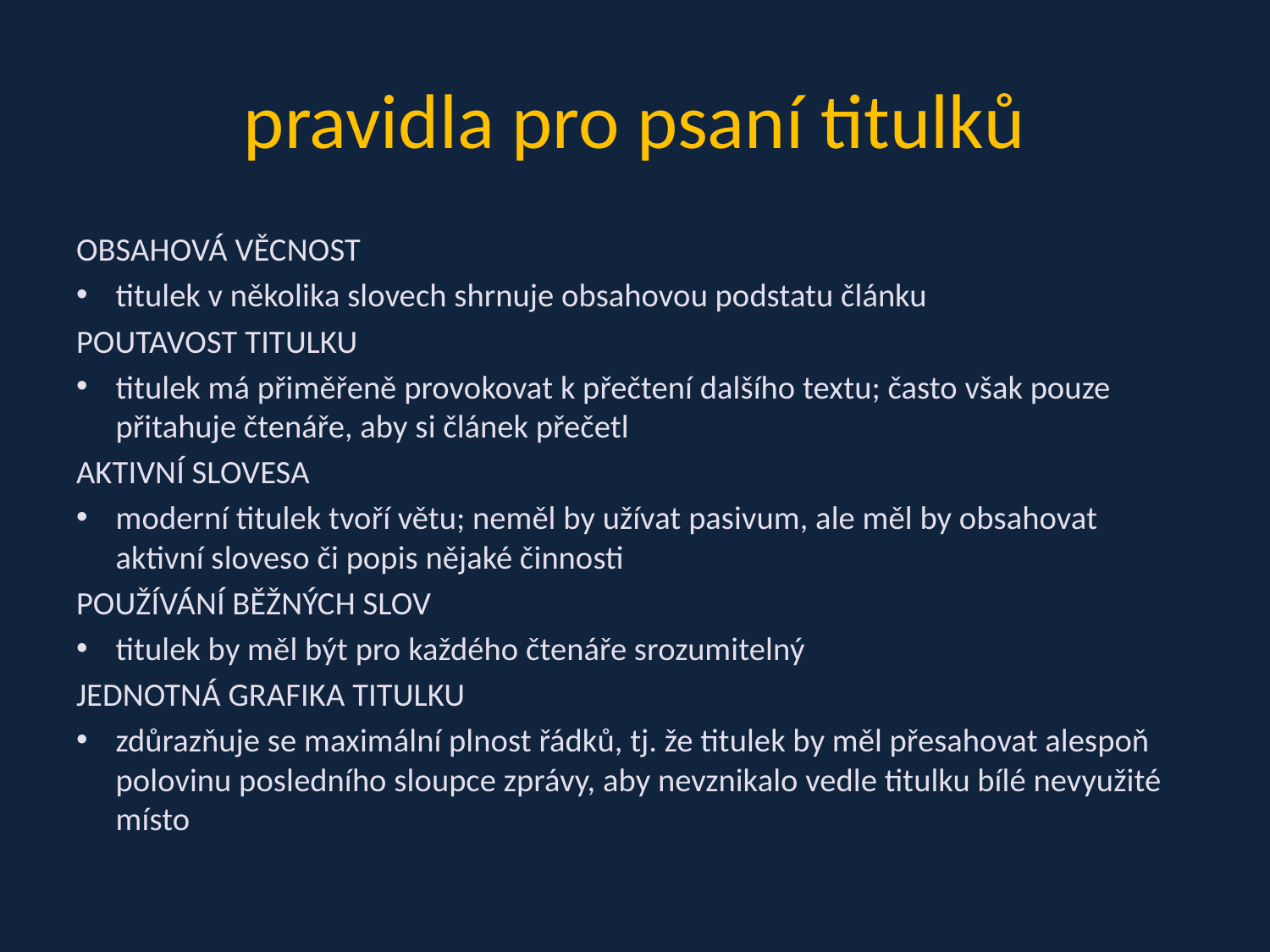

# pravidla pro psaní titulků
OBSAHOVÁ VĚCNOST
titulek v několika slovech shrnuje obsahovou podstatu článku
POUTAVOST TITULKU
titulek má přiměřeně provokovat k přečtení dalšího textu; často však pouze přitahuje čtenáře, aby si článek přečetl
AKTIVNÍ SLOVESA
moderní titulek tvoří větu; neměl by užívat pasivum, ale měl by obsahovat aktivní sloveso či popis nějaké činnosti
POUŽÍVÁNÍ BĚŽNÝCH SLOV
titulek by měl být pro každého čtenáře srozumitelný
JEDNOTNÁ GRAFIKA TITULKU
zdůrazňuje se maximální plnost řádků, tj. že titulek by měl přesahovat alespoň polovinu posledního sloupce zprávy, aby nevznikalo vedle titulku bílé nevyužité místo